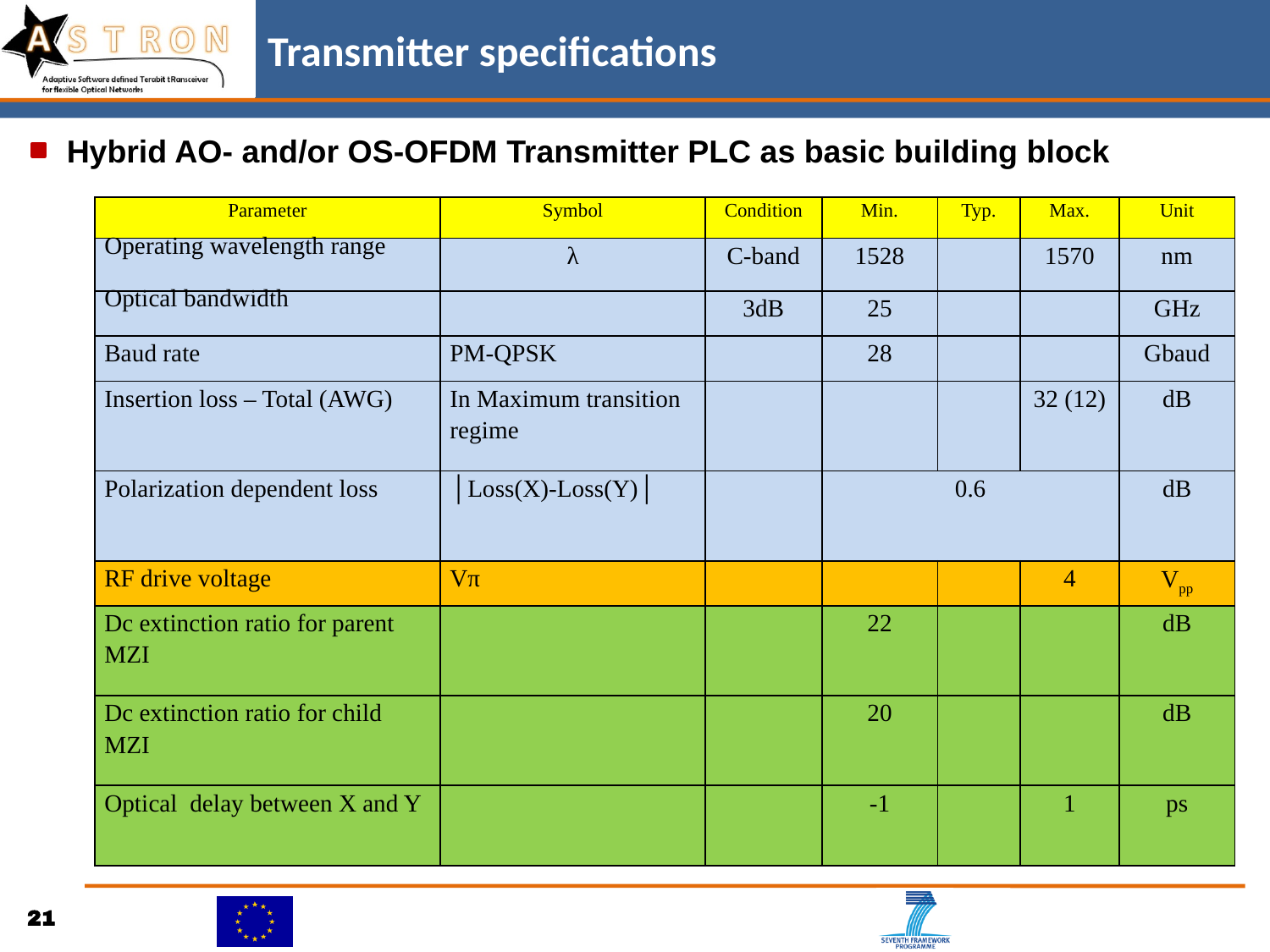

# Transmitter specifications
Hybrid AO- and/or OS-OFDM Transmitter PLC as basic building block

| Parameter | Symbol | Condition | Min. | Typ. | Max. | Unit |
| --- | --- | --- | --- | --- | --- | --- |
| Operating wavelength range | λ | C-band | 1528 |  | 1570 | nm |
| Optical bandwidth |  | 3dB | 25 |  |  | GHz |
| Baud rate | PM-QPSK |  | 28 |  |  | Gbaud |
| Insertion loss – Total (AWG) | In Maximum transition regime |  |  |  | 32 (12) | dB |
| Polarization dependent loss | │Loss(X)-Loss(Y)│ |  | 0.6 |  |  | dB |
| RF drive voltage | Vπ |  |  |  | 4 | Vpp |
| Dc extinction ratio for parent MZI |  |  | 22 |  |  | dB |
| Dc extinction ratio for child MZI |  |  | 20 |  |  | dB |
| Optical delay between X and Y |  |  | -1 |  | 1 | ps |